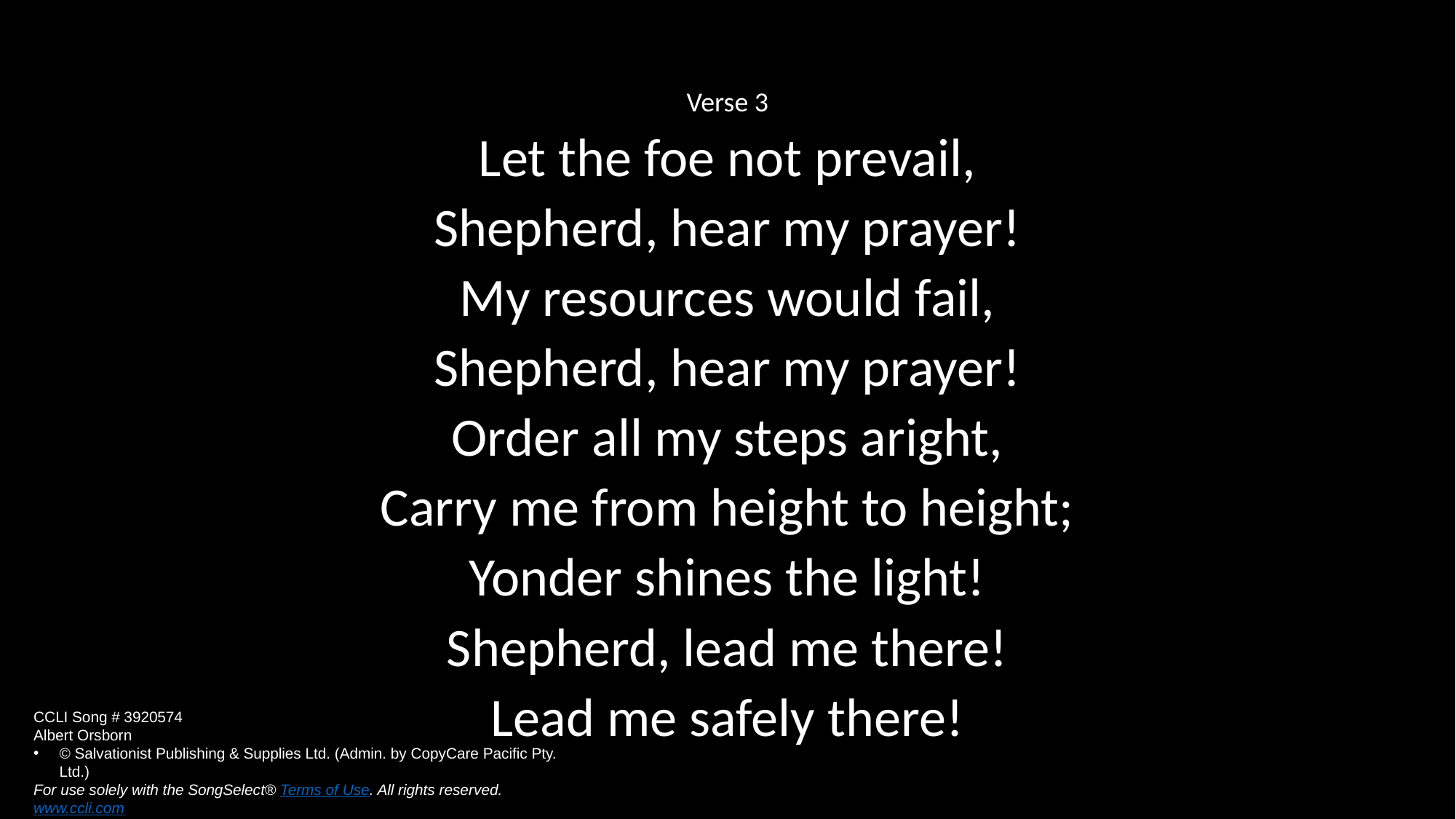

Verse 3
Let the foe not prevail,
Shepherd, hear my prayer!
My resources would fail,
Shepherd, hear my prayer!
Order all my steps aright,
Carry me from height to height;
Yonder shines the light!
Shepherd, lead me there!
Lead me safely there!
CCLI Song # 3920574
Albert Orsborn
© Salvationist Publishing & Supplies Ltd. (Admin. by CopyCare Pacific Pty. Ltd.)
For use solely with the SongSelect® Terms of Use. All rights reserved. www.ccli.com
CCLI Licence #